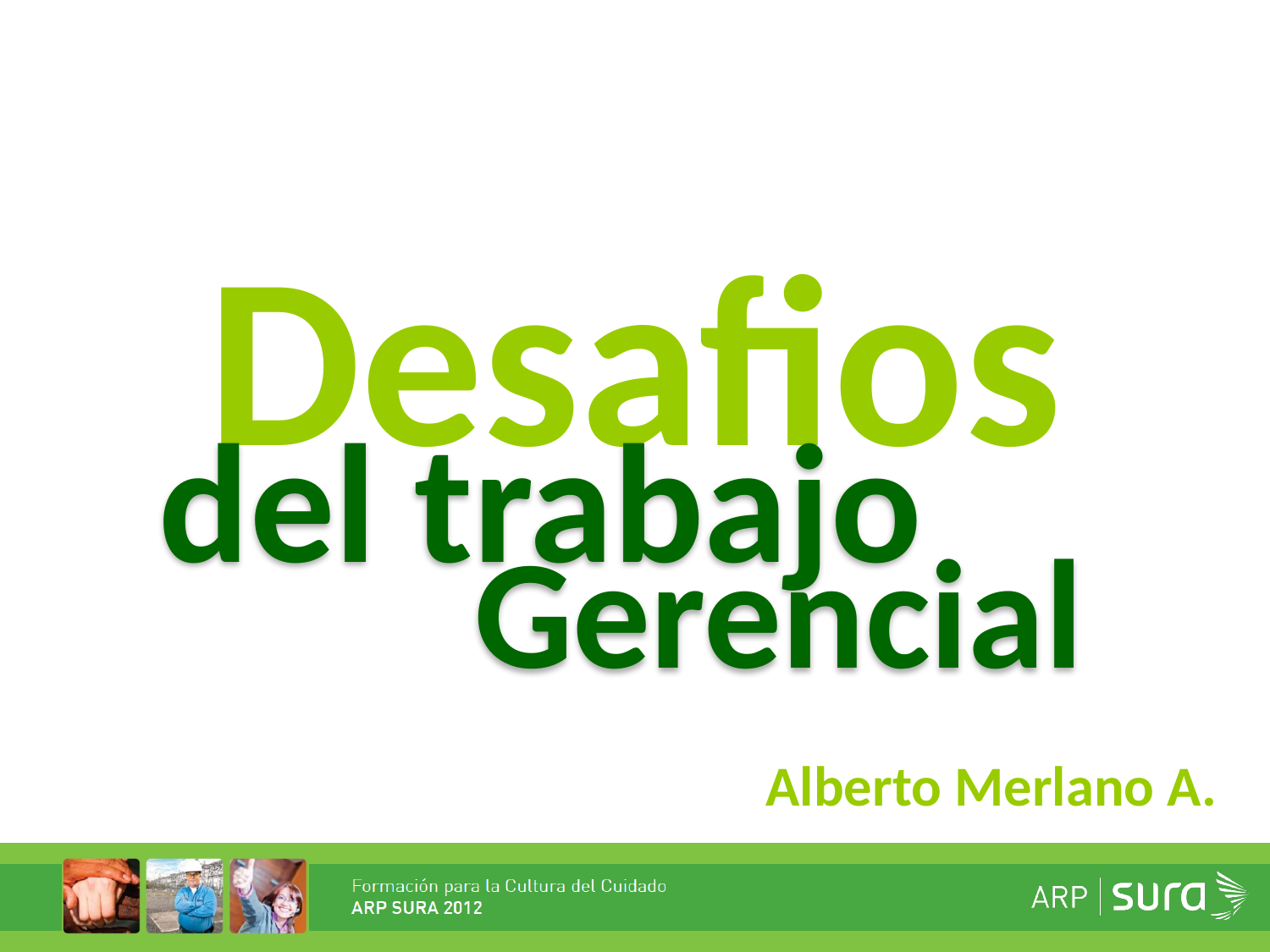

Desafios
del trabajo

Gerencial
Alberto Merlano A.